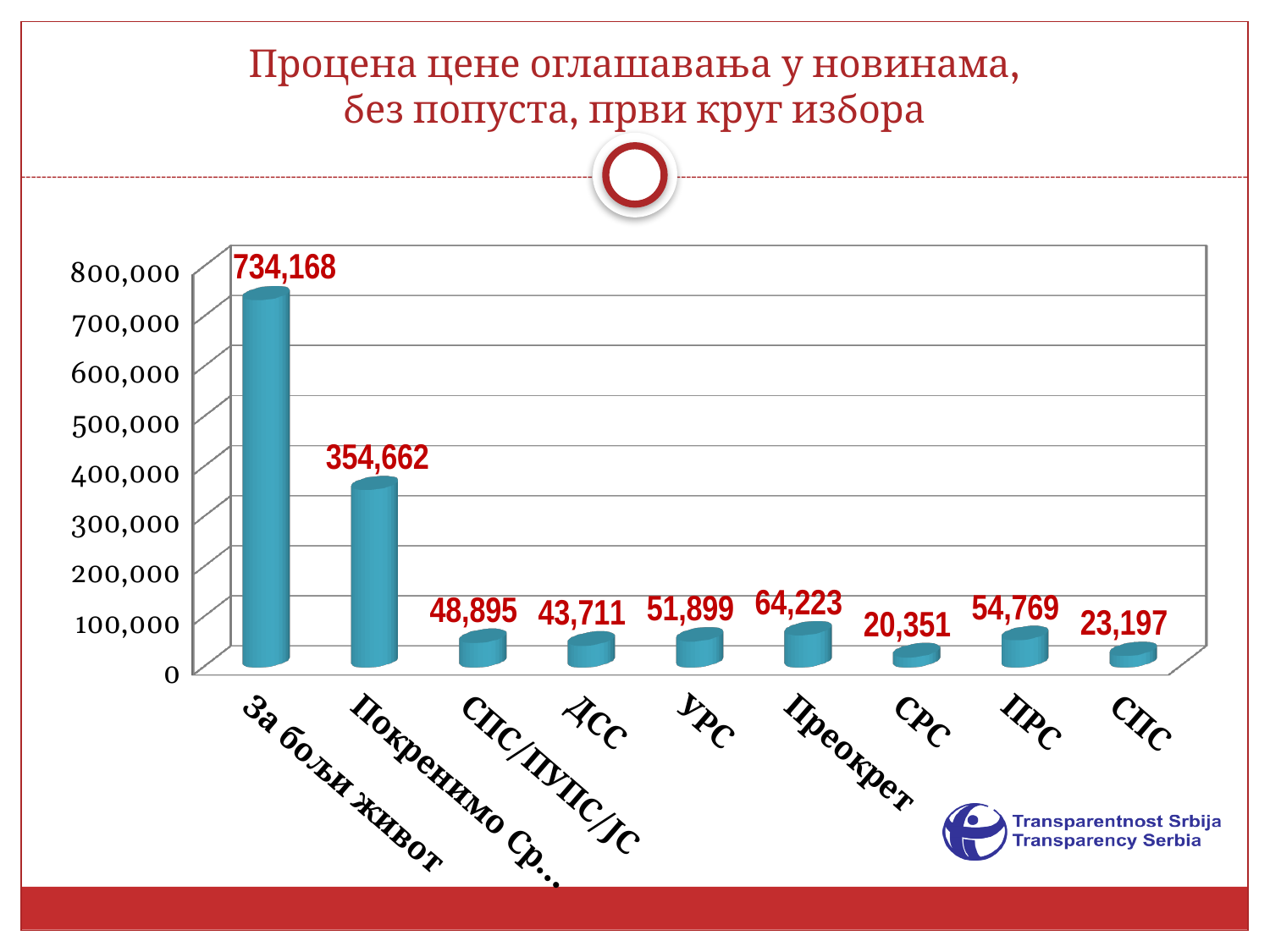

# Процена цене оглашавања у новинама, без попуста, први круг избора

[unsupported chart]